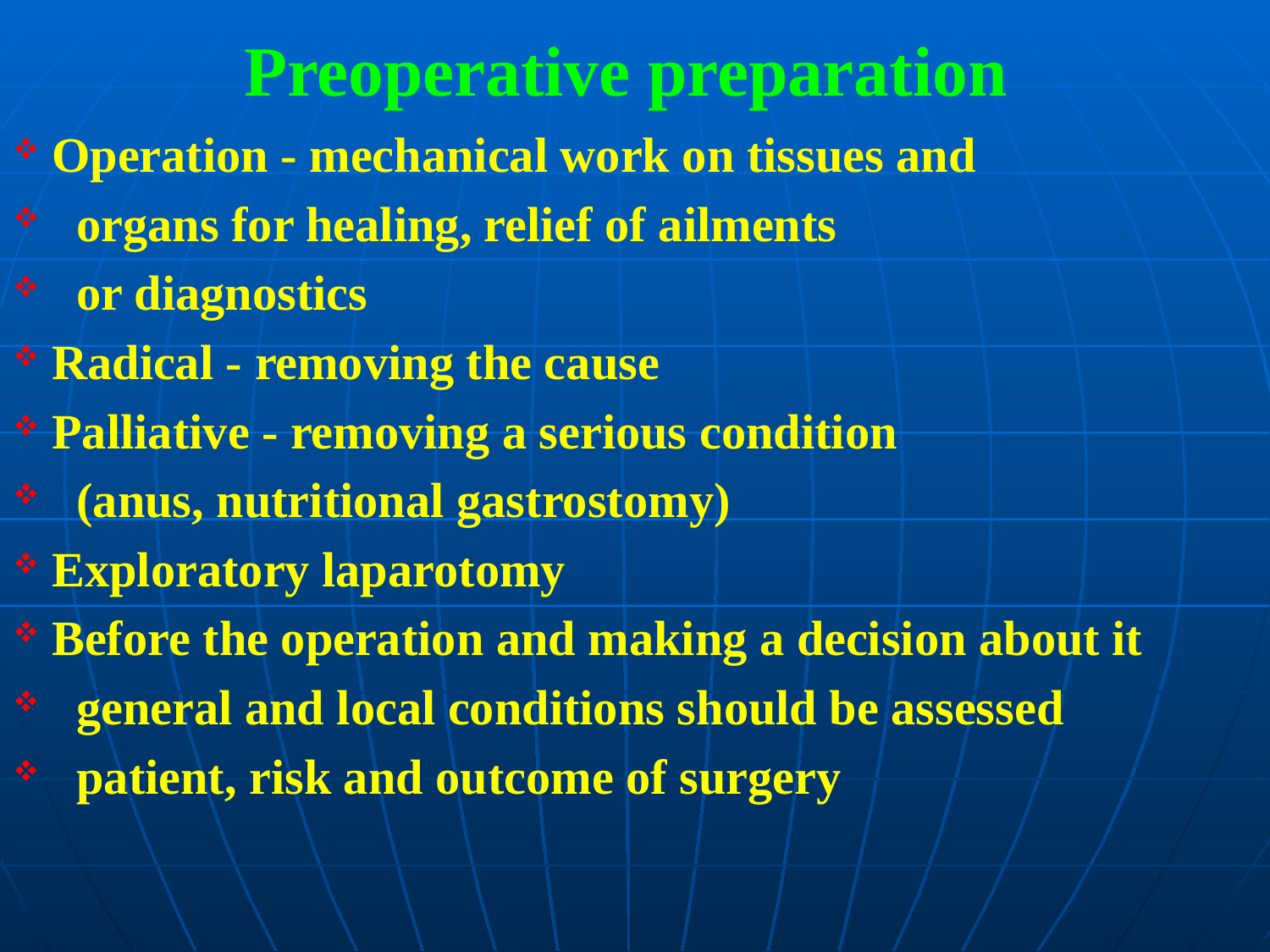

# Preoperative preparation
 Operation - mechanical work on tissues and
   organs for healing, relief of ailments
   or diagnostics
 Radical - removing the cause
 Palliative - removing a serious condition
   (anus, nutritional gastrostomy)
 Exploratory laparotomy
 Before the operation and making a decision about it
   general and local conditions should be assessed
   patient, risk and outcome of surgery